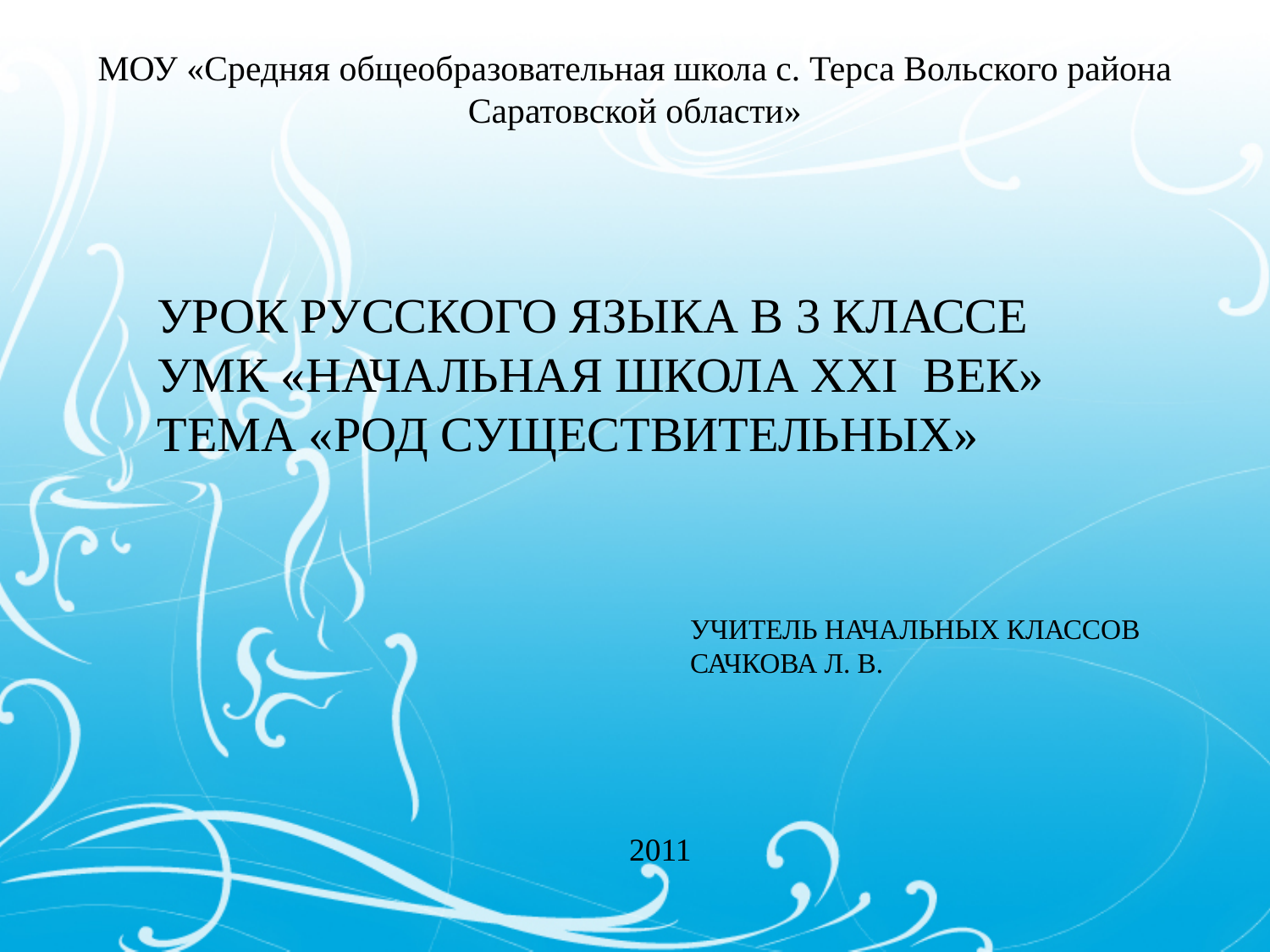

МОУ «Средняя общеобразовательная школа с. Терса Вольского района Саратовской области»
УРОК РУССКОГО ЯЗЫКА В 3 КЛАССЕ
УМК «НАЧАЛЬНАЯ ШКОЛА XXI  ВЕК»
ТЕМА «РОД СУЩЕСТВИТЕЛЬНЫХ»
УЧИТЕЛЬ НАЧАЛЬНЫХ КЛАССОВ
САЧКОВА Л. В.
2011